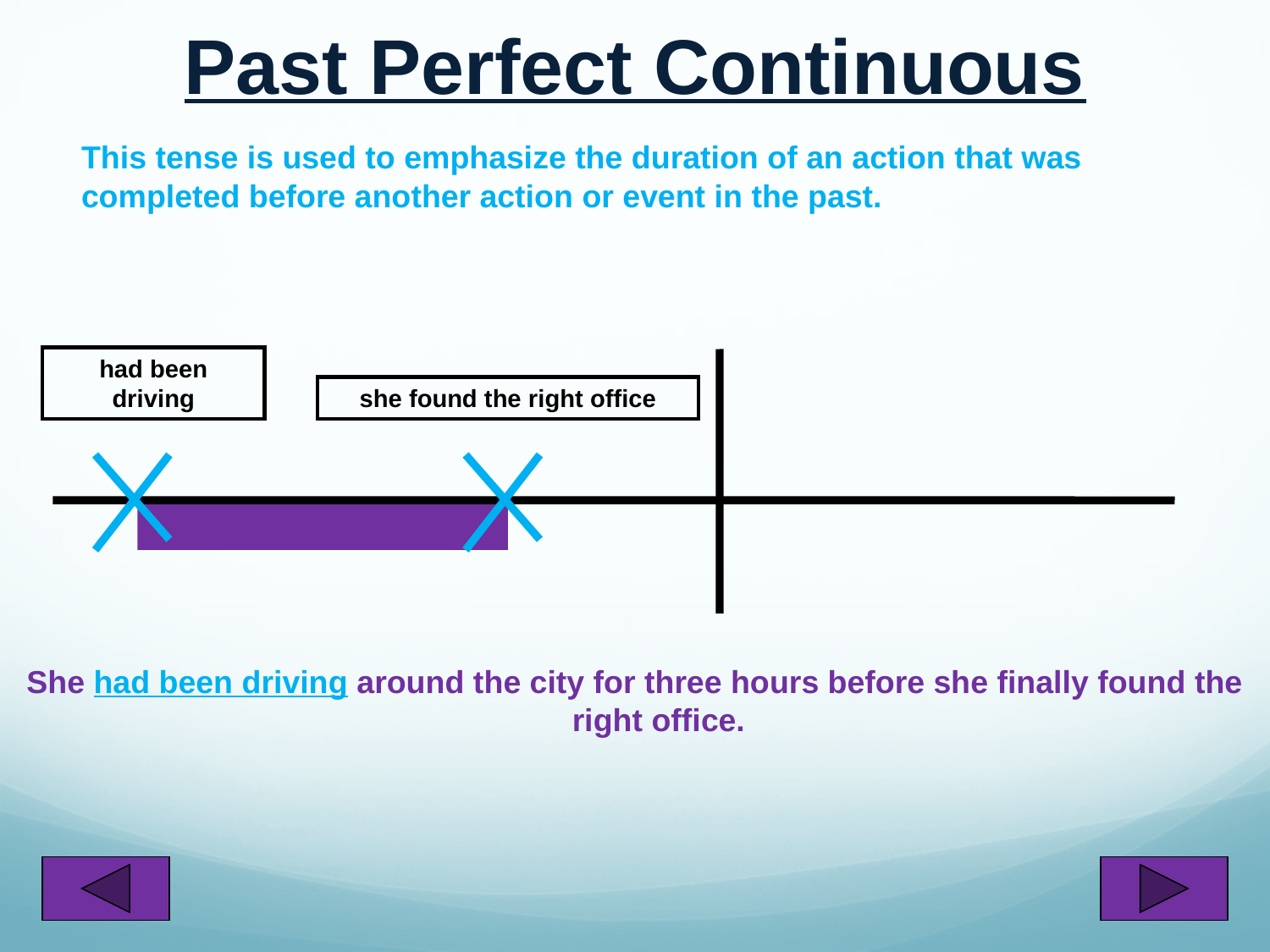

Past Perfect Continuous
    	This tense is used to emphasize the duration of an action that was completed before another action or event in the past.
had been driving

she found the right office

She had been driving around the city for three hours before she finally found the right office.